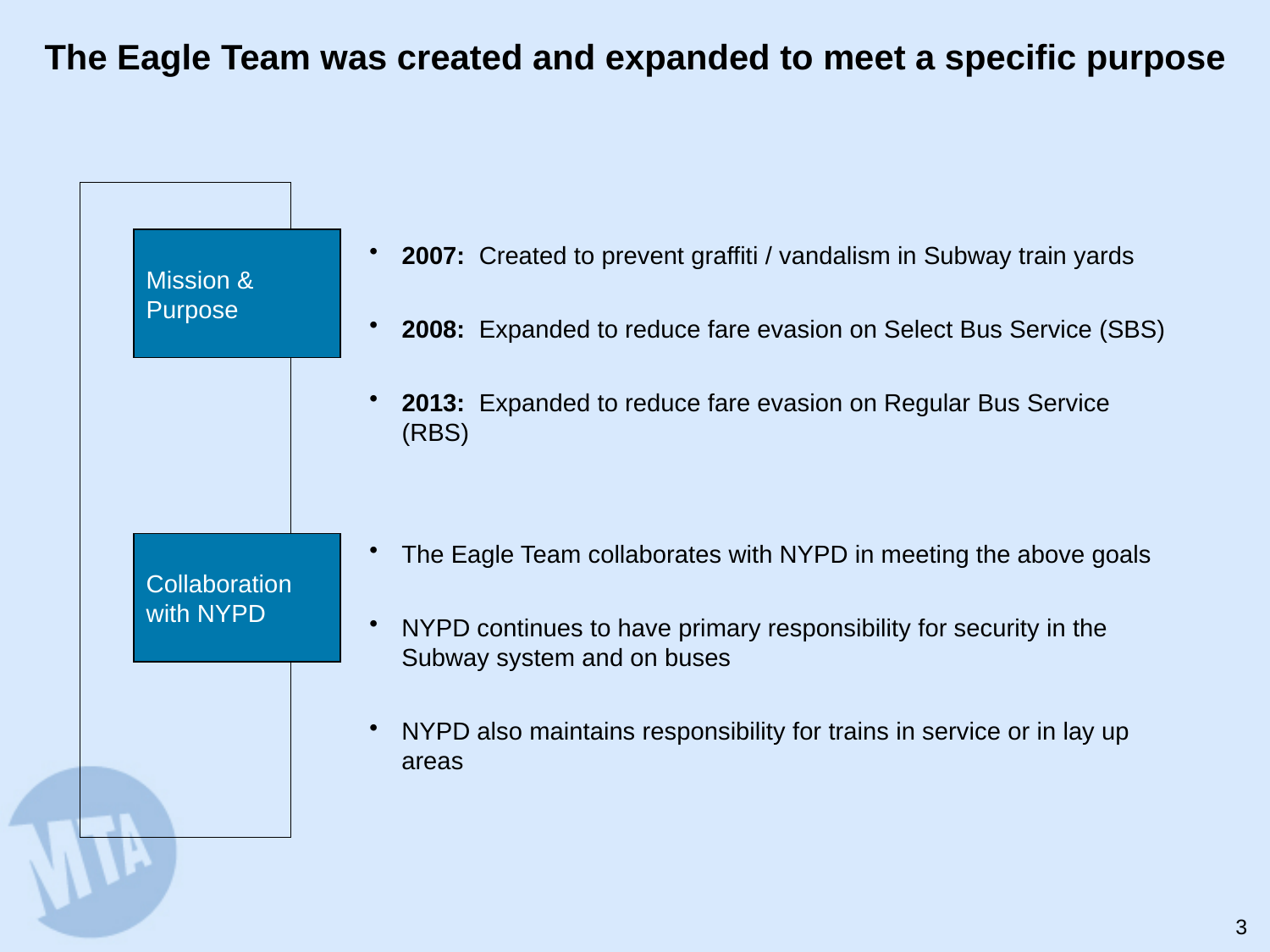

# The Eagle Team was created and expanded to meet a specific purpose

Mission & Purpose
2007:  Created to prevent graffiti / vandalism in Subway train yards
2008:  Expanded to reduce fare evasion on Select Bus Service (SBS)
2013:  Expanded to reduce fare evasion on Regular Bus Service (RBS)

The Eagle Team collaborates with NYPD in meeting the above goals
NYPD continues to have primary responsibility for security in the Subway system and on buses
NYPD also maintains responsibility for trains in service or in lay up areas
Collaboration     with NYPD
3